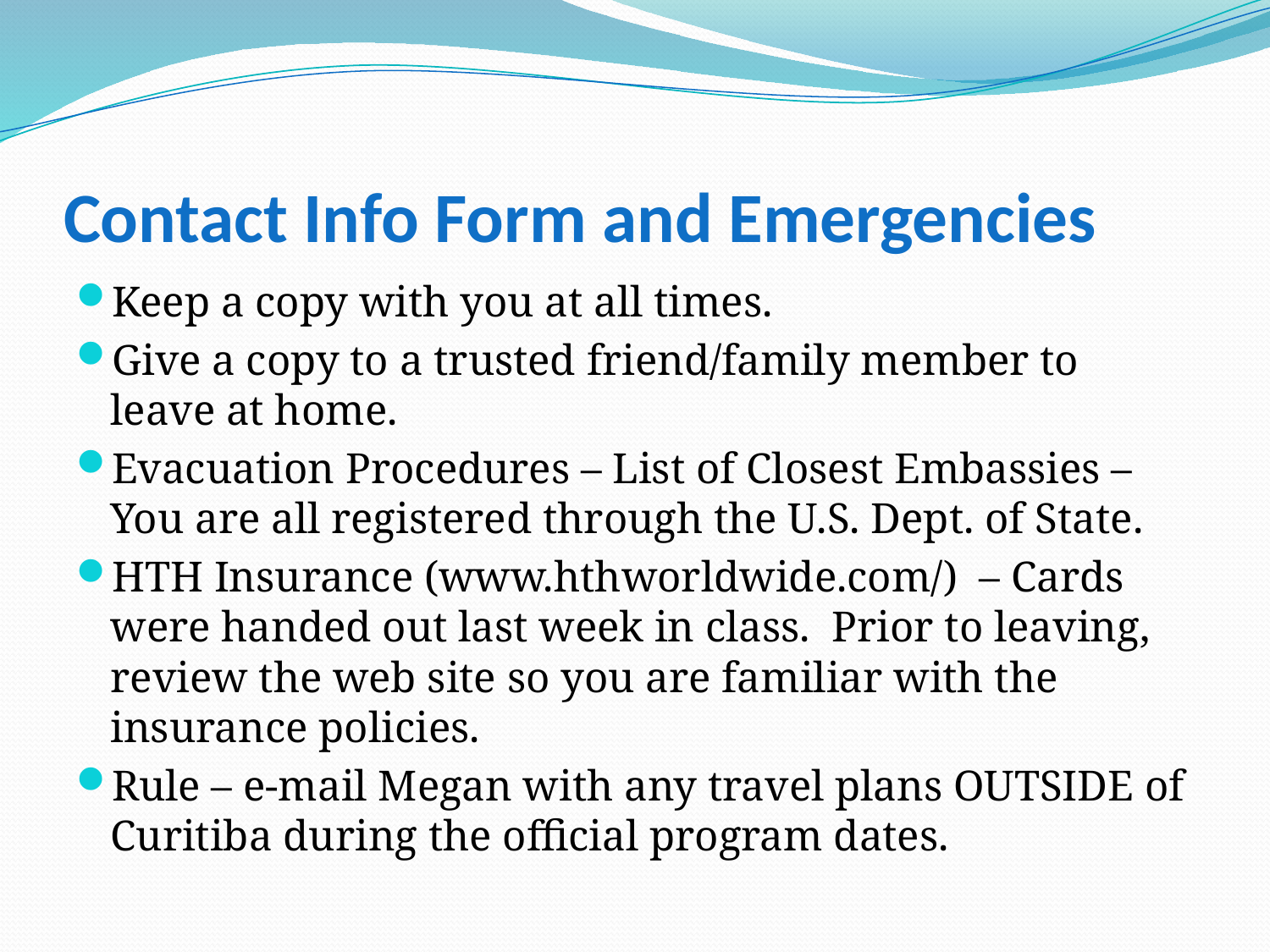

# Contact Info Form and Emergencies
Keep a copy with you at all times.
Give a copy to a trusted friend/family member to leave at home.
Evacuation Procedures – List of Closest Embassies – You are all registered through the U.S. Dept. of State.
HTH Insurance (www.hthworldwide.com/)  – Cards were handed out last week in class.  Prior to leaving, review the web site so you are familiar with the insurance policies.
Rule – e-mail Megan with any travel plans OUTSIDE of Curitiba during the official program dates.